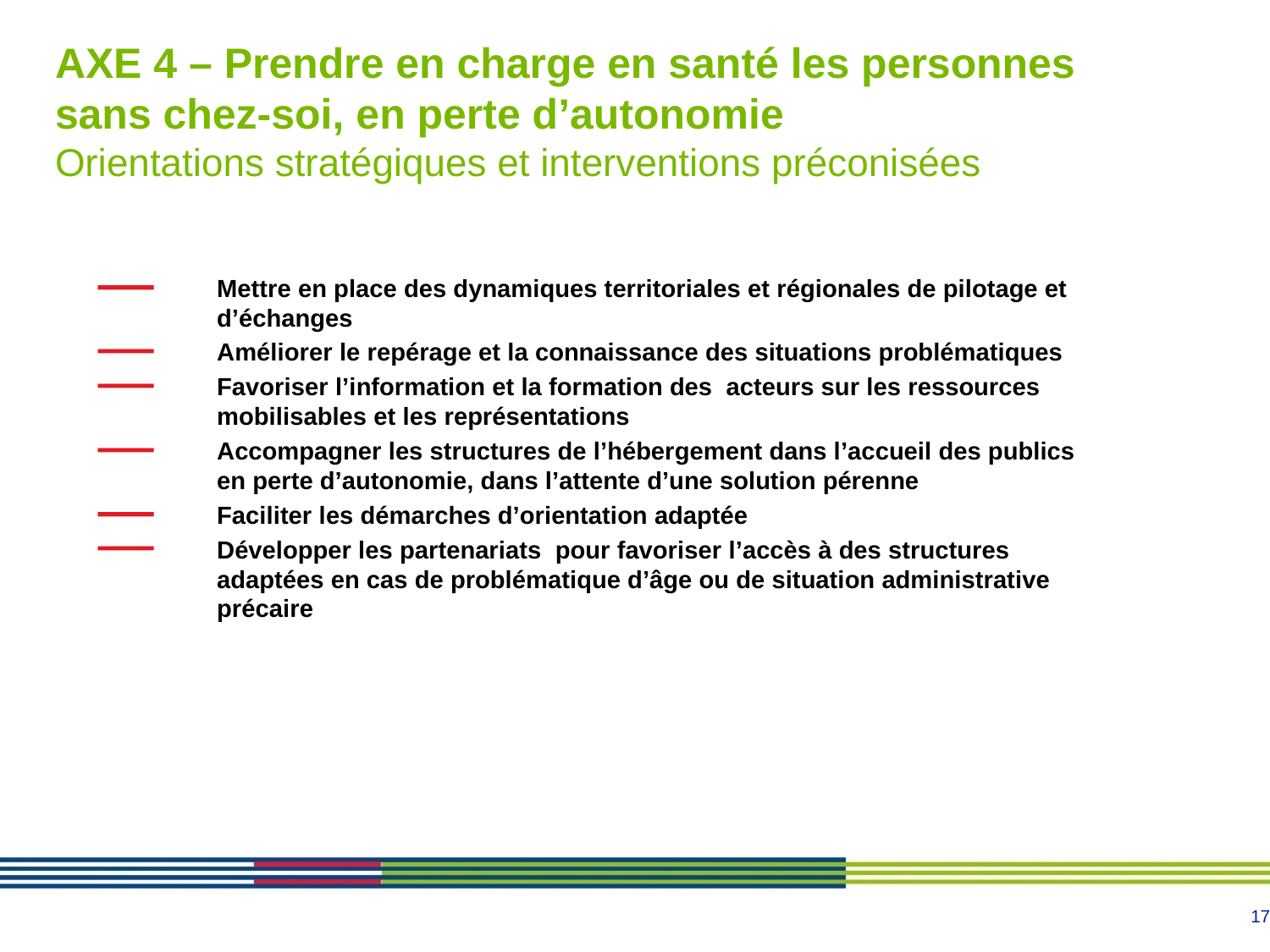

# AXE 4 – Prendre en charge en santé les personnes sans chez-soi, en perte d’autonomie Orientations stratégiques et interventions préconisées
Mettre en place des dynamiques territoriales et régionales de pilotage et d’échanges
Améliorer le repérage et la connaissance des situations problématiques
Favoriser l’information et la formation des  acteurs sur les ressources mobilisables et les représentations
Accompagner les structures de l’hébergement dans l’accueil des publics en perte d’autonomie, dans l’attente d’une solution pérenne
Faciliter les démarches d’orientation adaptée
Développer les partenariats  pour favoriser l’accès à des structures adaptées en cas de problématique d’âge ou de situation administrative précaire